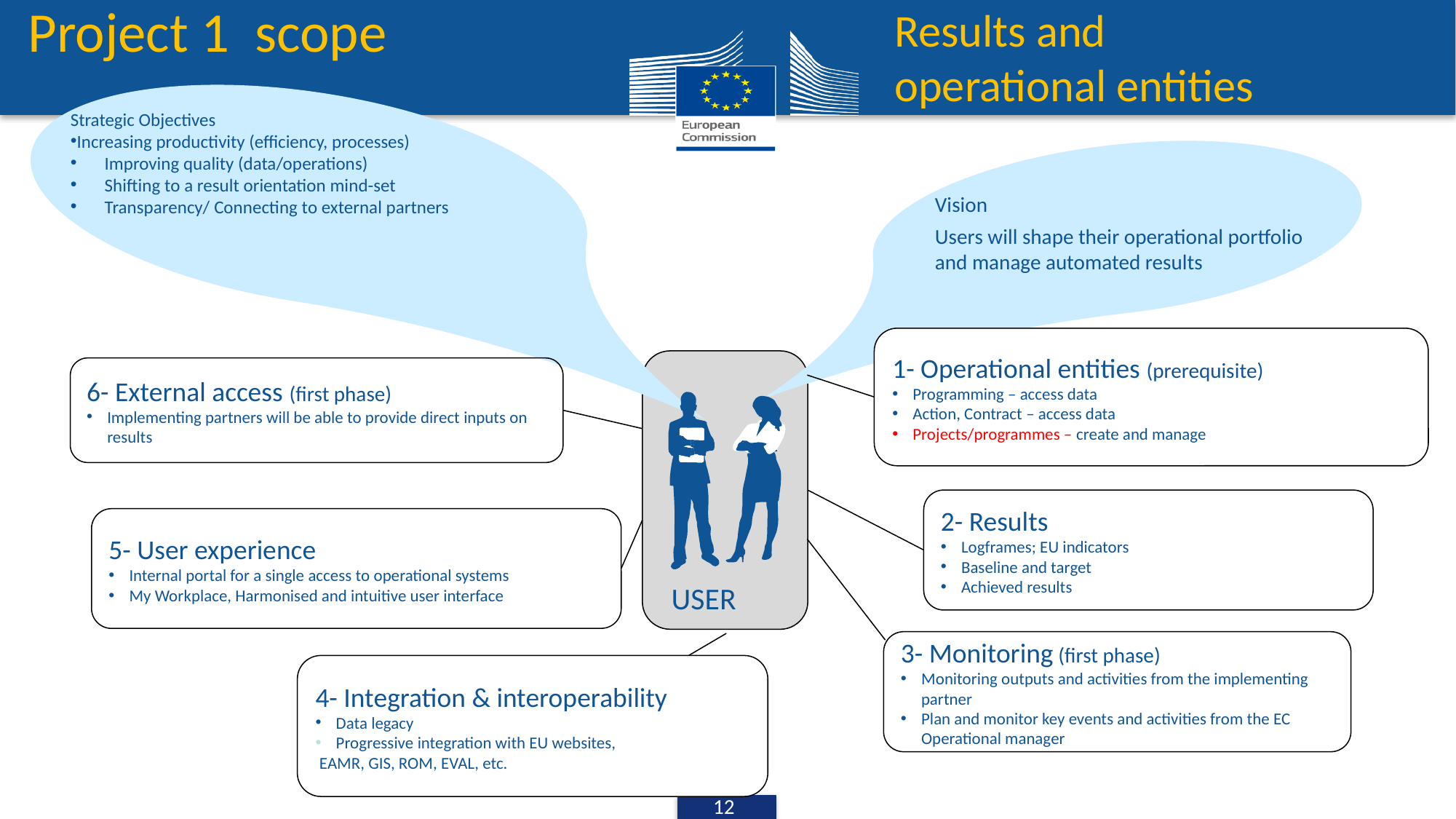

# Project 1  scope
Results and
operational entities
Strategic Objectives
Increasing productivity (efficiency, processes)
Improving quality (data/operations)
Shifting to a result orientation mind-set
Transparency/ Connecting to external partners

Vision
Users will shape their operational portfolio and manage automated results
1- Operational entities (prerequisite)
Programming – access data
Action, Contract – access data
Projects/programmes – create and manage
6- External access (first phase)
Implementing partners will be able to provide direct inputs on results

2- Results
Logframes; EU indicators
Baseline and target
Achieved results
5- User experience
Internal portal for a single access to operational systems
My Workplace, Harmonised and intuitive user interface
USER
3- Monitoring (first phase)
Monitoring outputs and activities from the implementing partner
Plan and monitor key events and activities from the EC Operational manager
4- Integration & interoperability
Data legacy
Progressive integration with EU websites,
 EAMR, GIS, ROM, EVAL, etc.
12